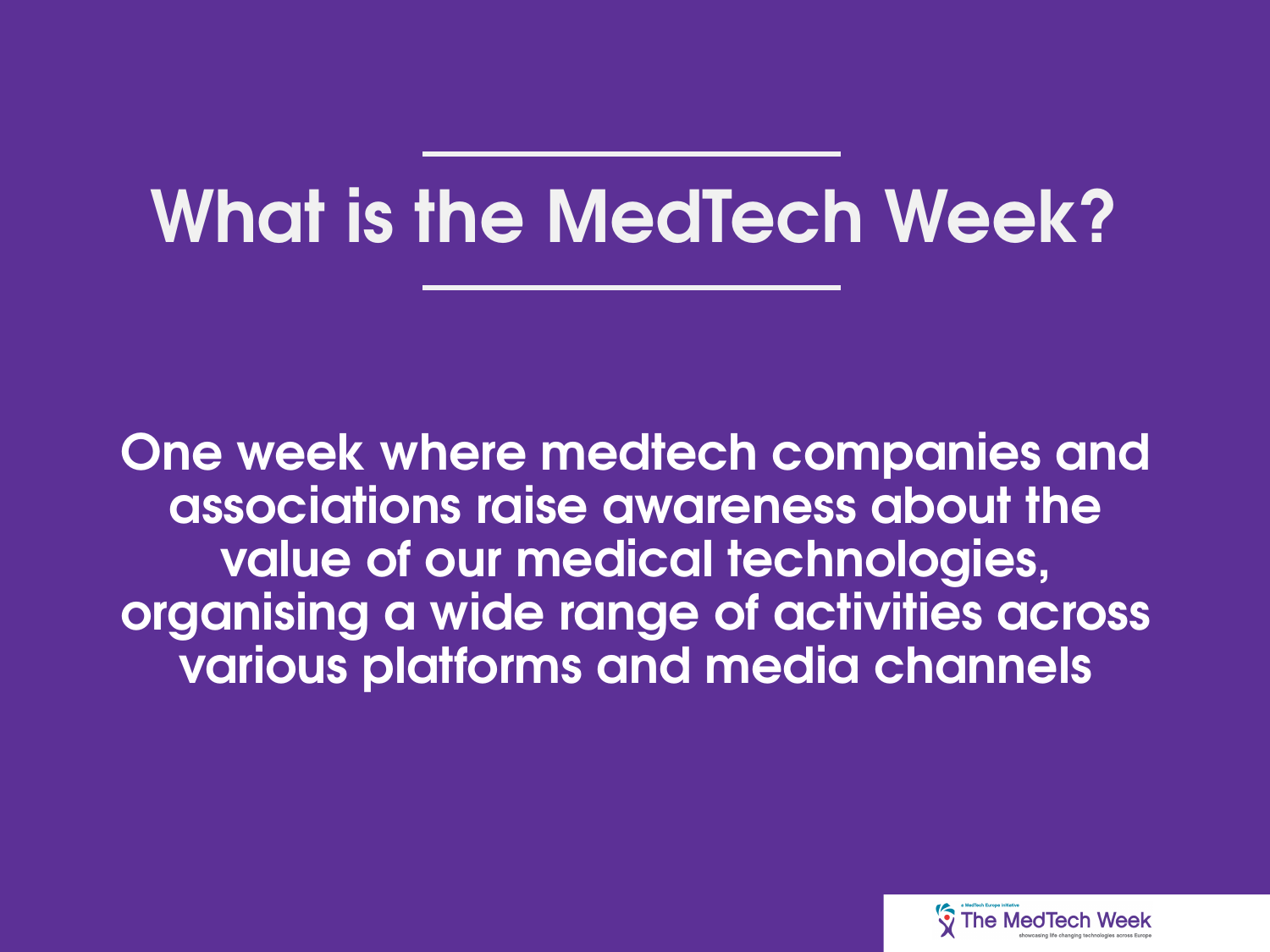

What is the MedTech Week?
One week where medtech companies and associations raise awareness about the value of our medical technologies, organising a wide range of activities across various platforms and media channels